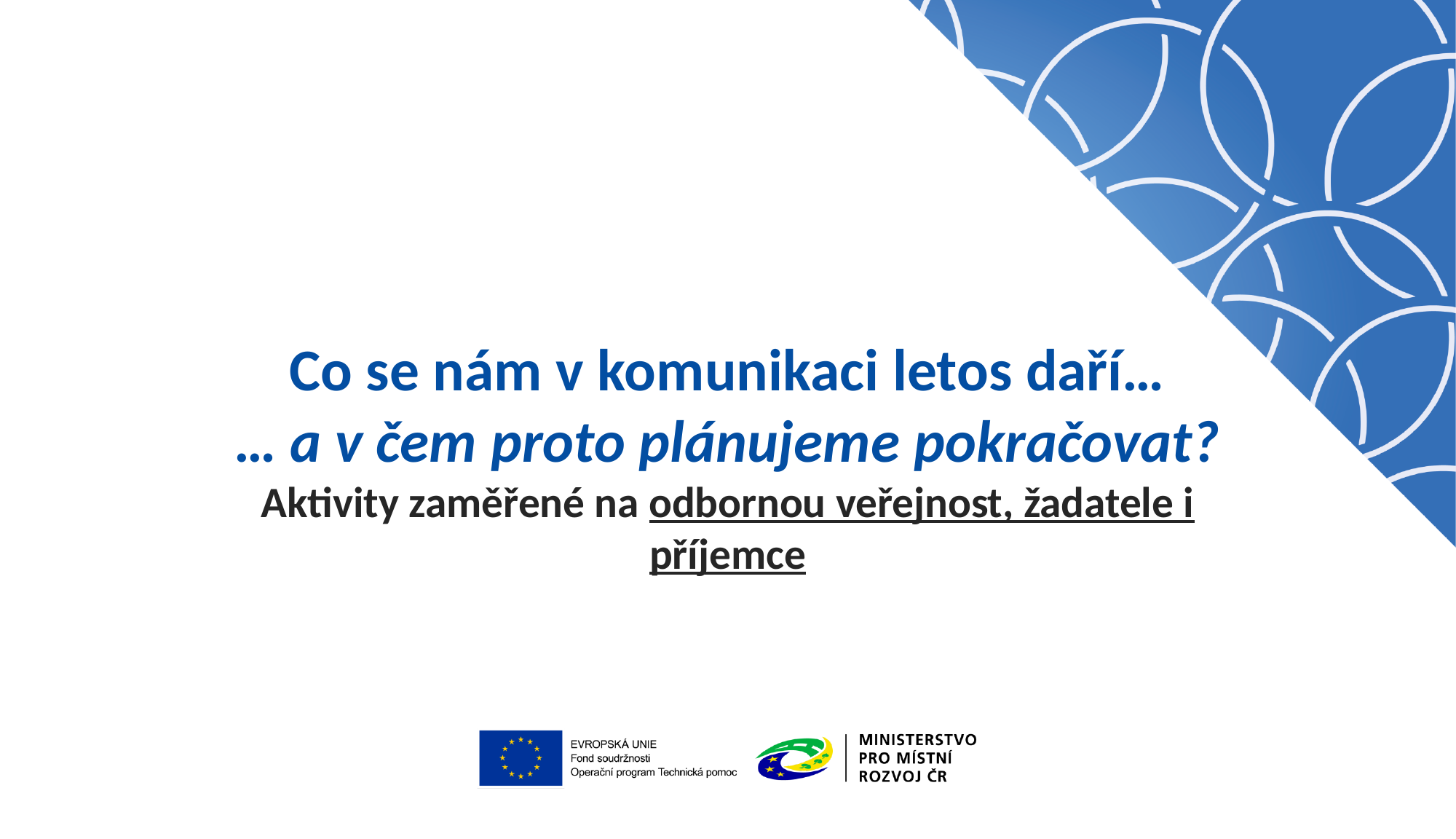

Co se nám v komunikaci letos daří…
… a v čem proto plánujeme pokračovat?
Aktivity zaměřené na odbornou veřejnost, žadatele i příjemce